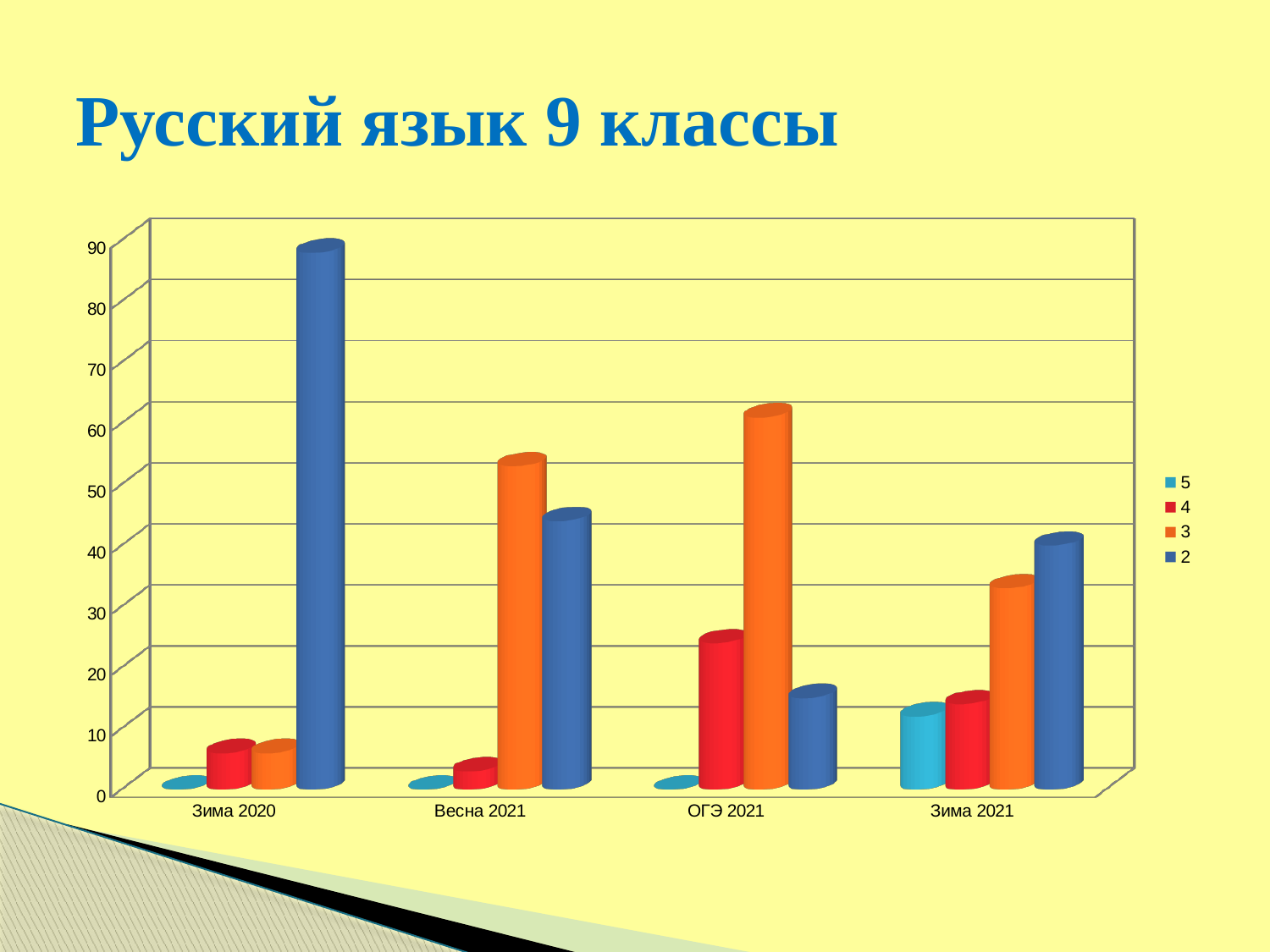

# Русский язык 9 классы

[unsupported chart]